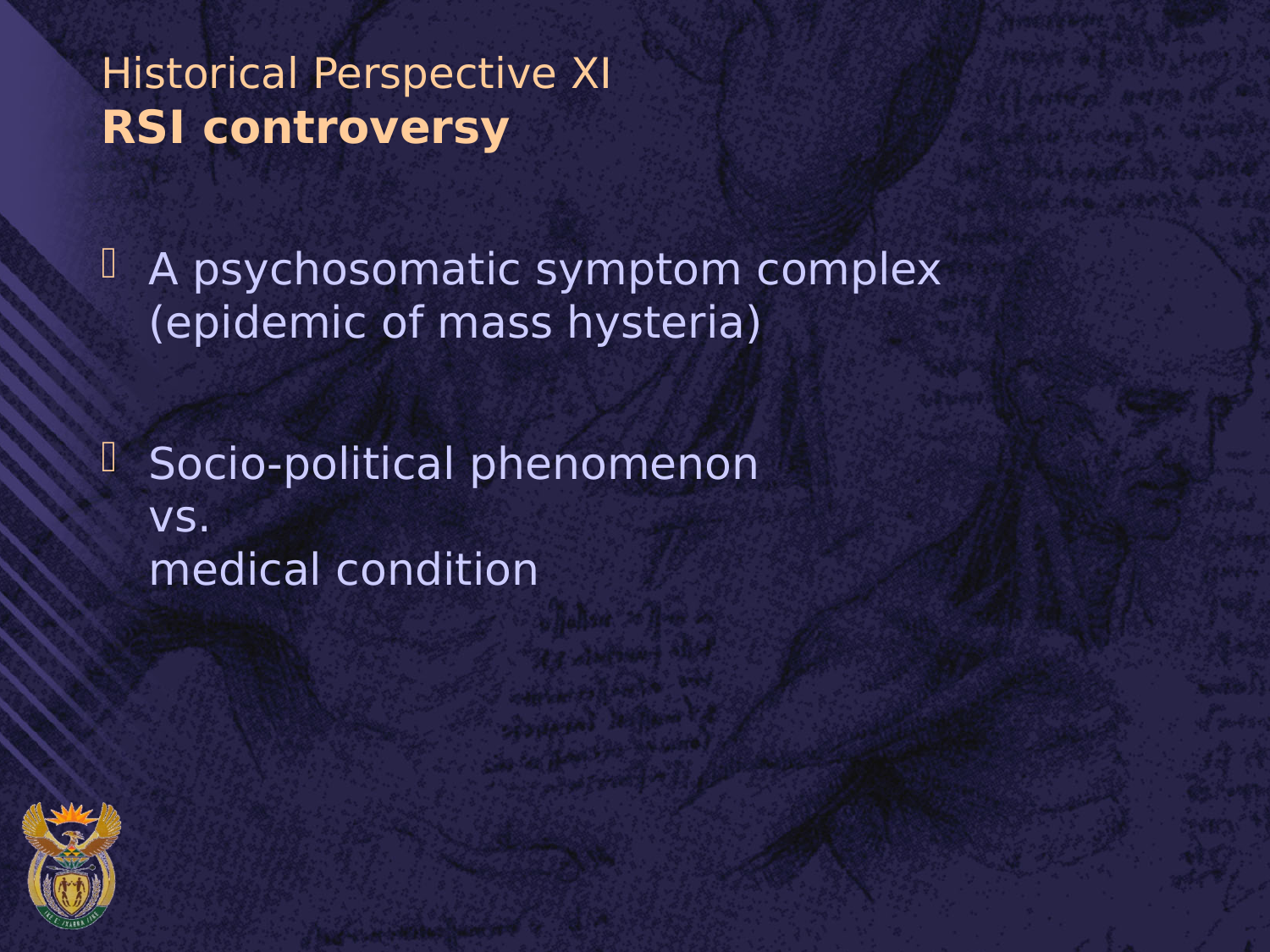

# Historical Perspective XI RSI controversy
A psychosomatic symptom complex
(epidemic of mass hysteria)

Socio-political phenomenon
vs.
medical condition